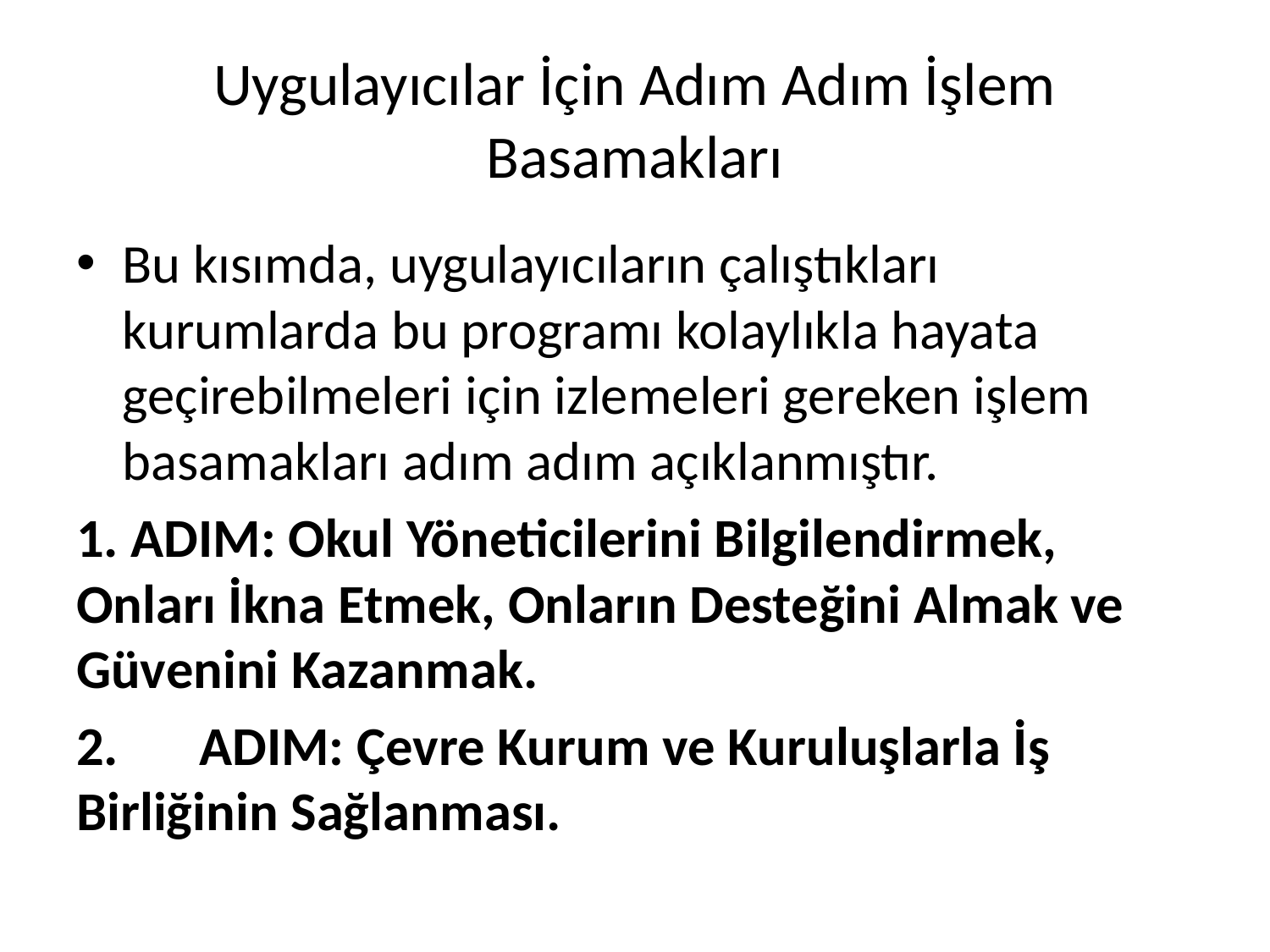

# Uygulayıcılar İçin Adım Adım İşlem Basamakları
Bu kısımda, uygulayıcıların çalıştıkları kurumlarda bu programı kolaylıkla hayata geçirebilmeleri için izlemeleri gereken işlem basamakları adım adım açıklanmıştır.
1. ADIM: Okul Yöneticilerini Bilgilendirmek, Onları İkna Etmek, Onların Desteğini Almak ve Güvenini Kazanmak.
2.	ADIM: Çevre Kurum ve Kuruluşlarla İş Birliğinin Sağlanması.